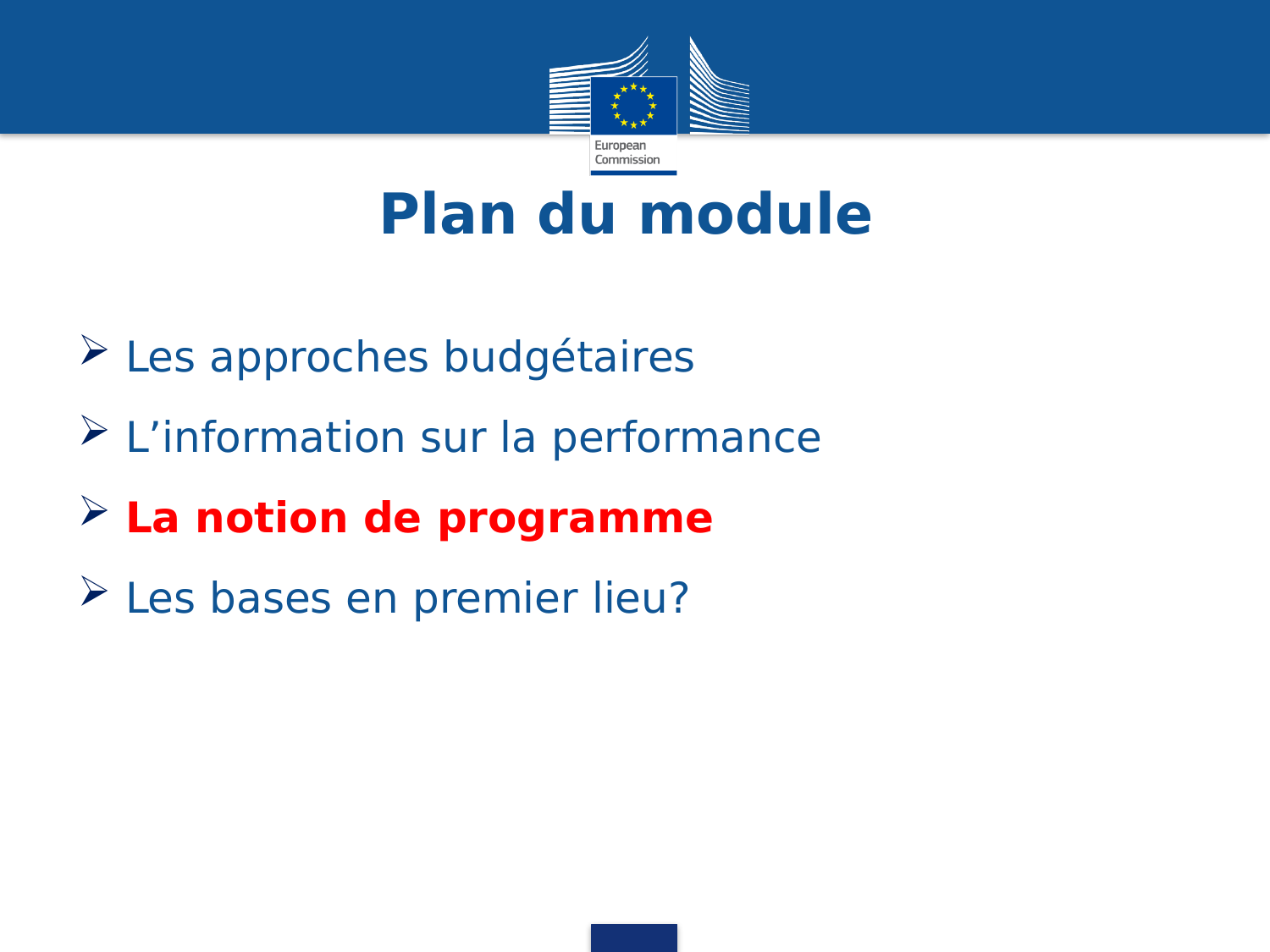

# Plan du module
Les approches budgétaires
L’information sur la performance
La notion de programme
Les bases en premier lieu?